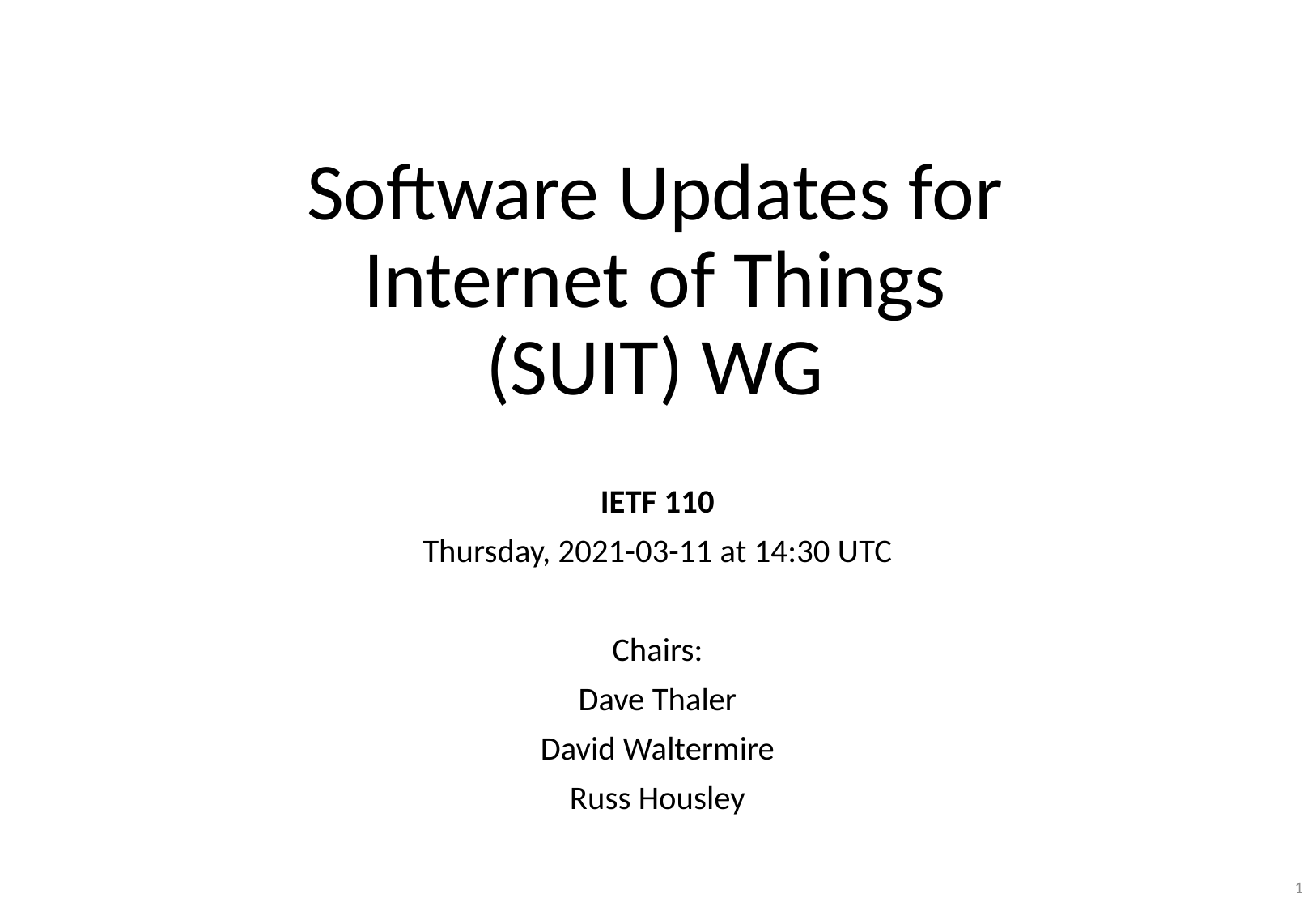

# Software Updates for Internet of Things (SUIT) WG
IETF 110
Thursday, 2021-03-11 at 14:30 UTC

Chairs:
Dave Thaler
David Waltermire
Russ Housley
1